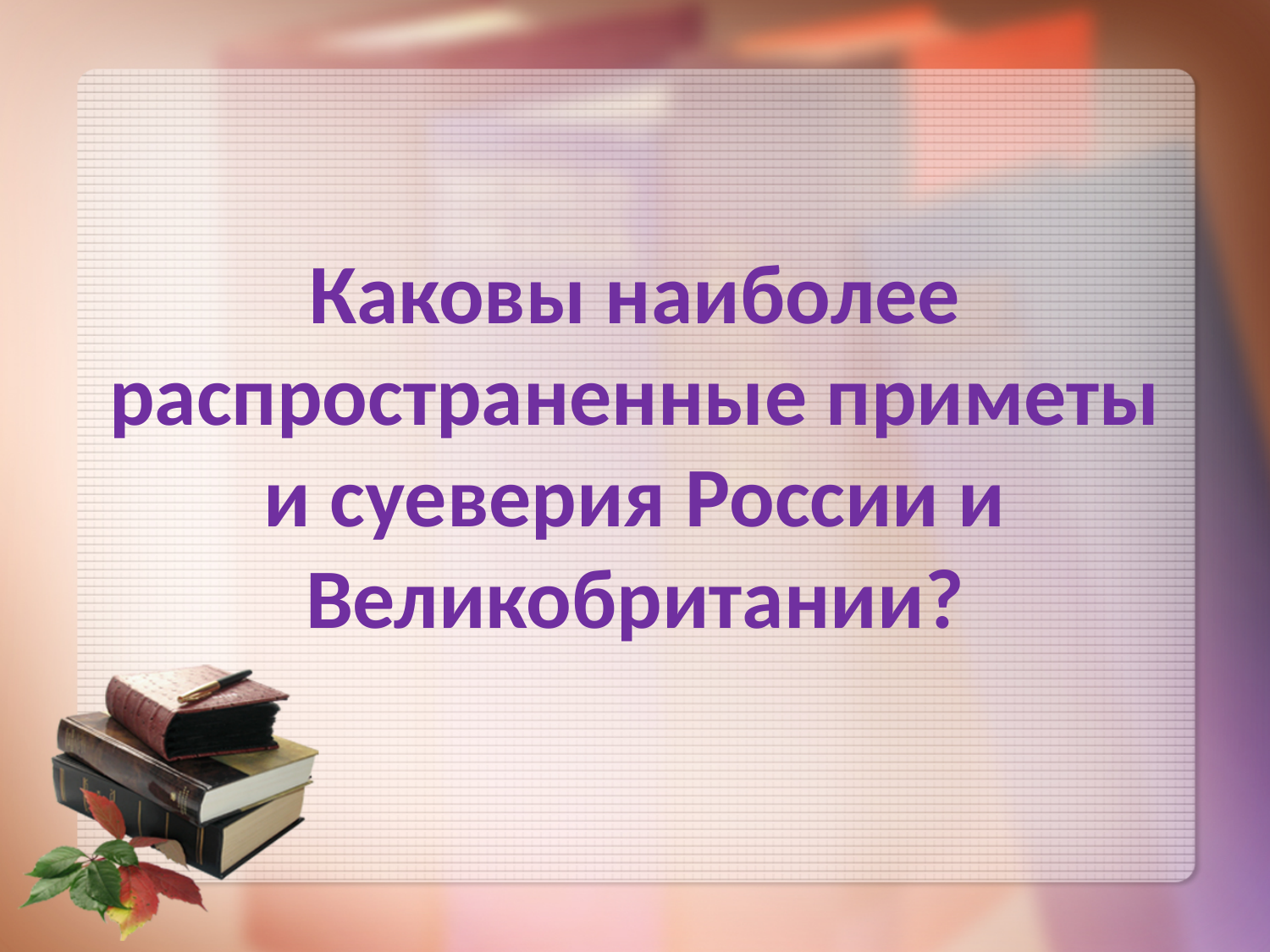

# Каковы наиболее распространенные приметы и суеверия России и Великобритании?